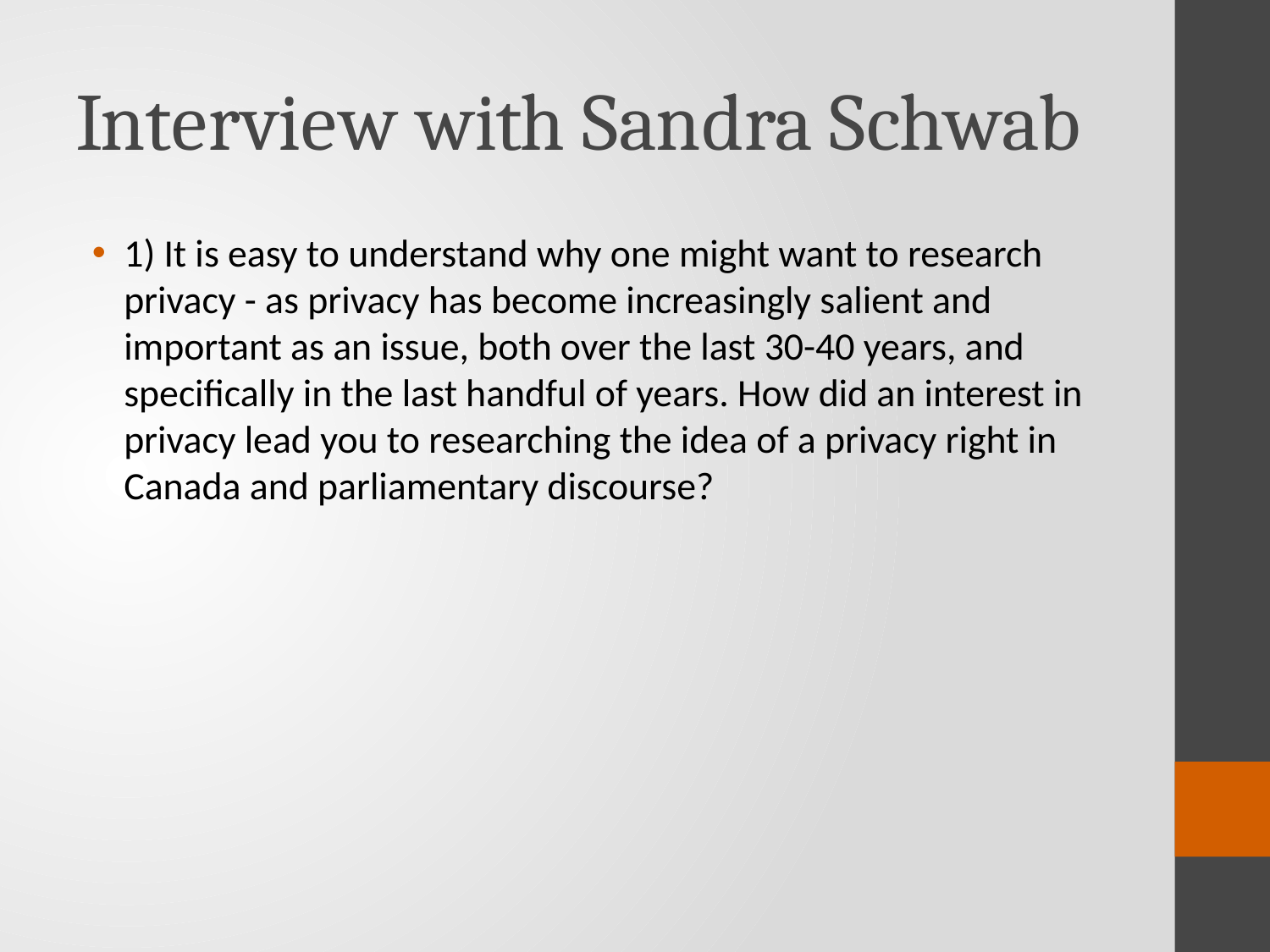

# Interview with Sandra Schwab
1) It is easy to understand why one might want to research privacy - as privacy has become increasingly salient and important as an issue, both over the last 30-40 years, and specifically in the last handful of years. How did an interest in privacy lead you to researching the idea of a privacy right in Canada and parliamentary discourse?